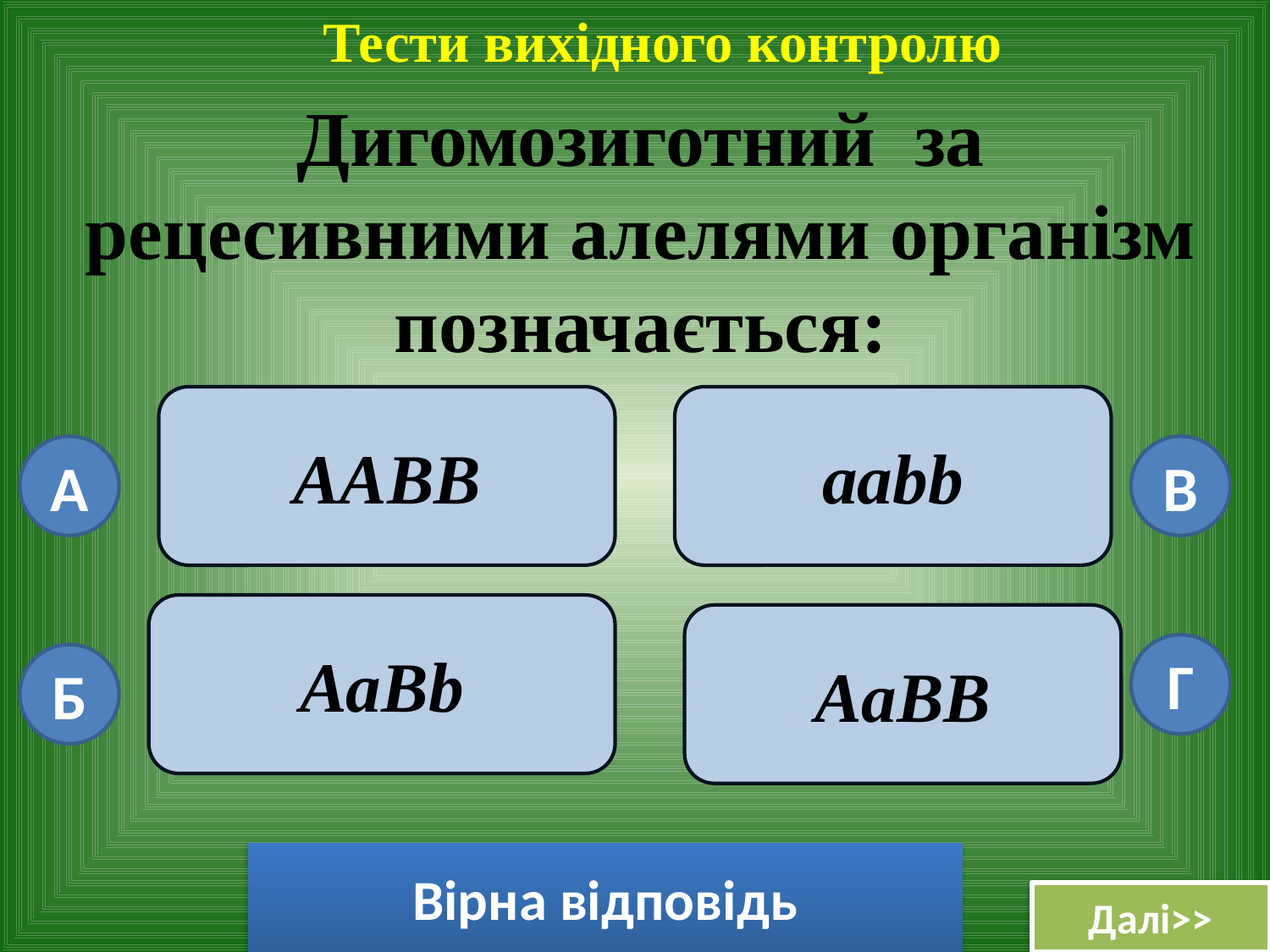

Тести вихідного контролю
# Дигомозиготний  за рецесивними алелями організм позначається:
ААВВ
aabb

А

В

АаВb
AaBB

Г

Б

Вірна відповідь
Далі>>